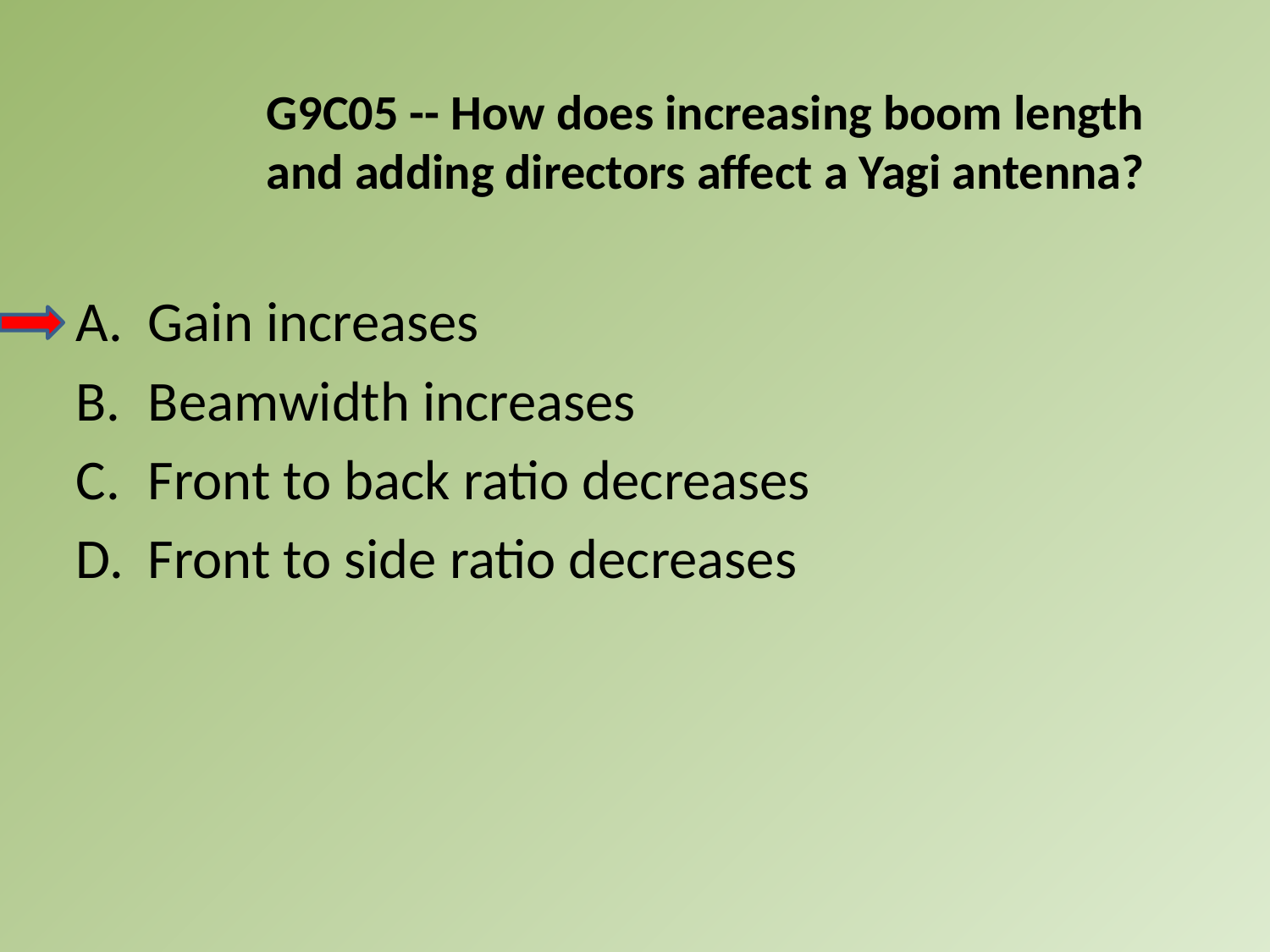

G9C05 -- How does increasing boom length and adding directors affect a Yagi antenna?
A.	Gain increases
B.	Beamwidth increases
C.	Front to back ratio decreases
D.	Front to side ratio decreases